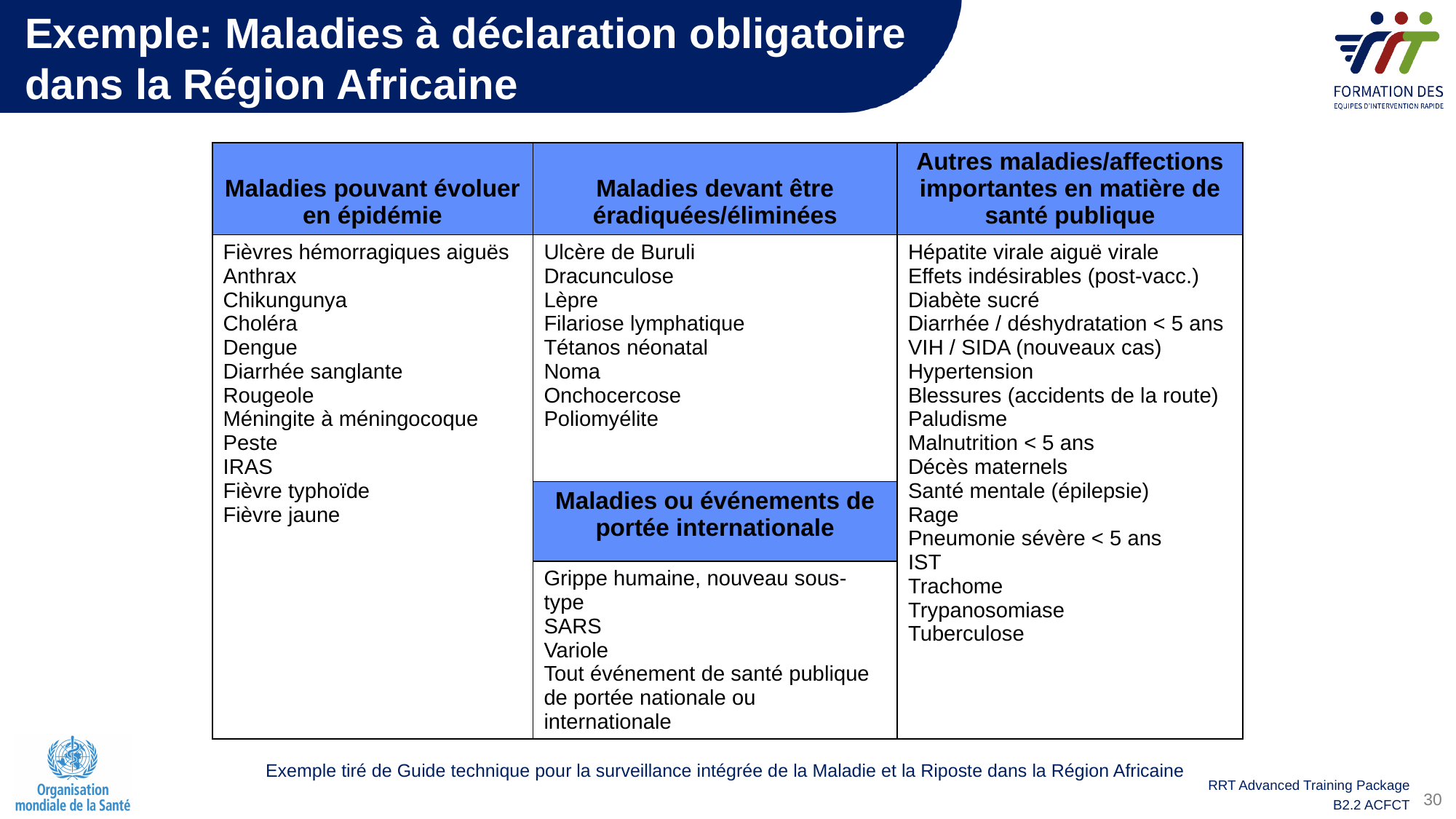

Exemple: Maladies à déclaration obligatoire dans la Région Africaine
| Maladies pouvant évoluer en épidémie | Maladies devant être éradiquées/éliminées | Autres maladies/affections importantes en matière de santé publique |
| --- | --- | --- |
| Fièvres hémorragiques aiguës Anthrax Chikungunya Choléra Dengue Diarrhée sanglante Rougeole Méningite à méningocoque Peste IRAS Fièvre typhoïde Fièvre jaune | Ulcère de Buruli Dracunculose Lèpre Filariose lymphatique Tétanos néonatal Noma Onchocercose Poliomyélite | Hépatite virale aiguë virale Effets indésirables (post-vacc.) Diabète sucré Diarrhée / déshydratation < 5 ans VIH / SIDA (nouveaux cas) Hypertension Blessures (accidents de la route) Paludisme Malnutrition < 5 ans Décès maternels Santé mentale (épilepsie) Rage Pneumonie sévère < 5 ans IST Trachome Trypanosomiase Tuberculose |
|  | Maladies ou événements de portée internationale |  |
|  | Grippe humaine, nouveau sous-type SARS Variole Tout événement de santé publique de portée nationale ou internationale |  |
Exemple tiré de Guide technique pour la surveillance intégrée de la Maladie et la Riposte dans la Région Africaine